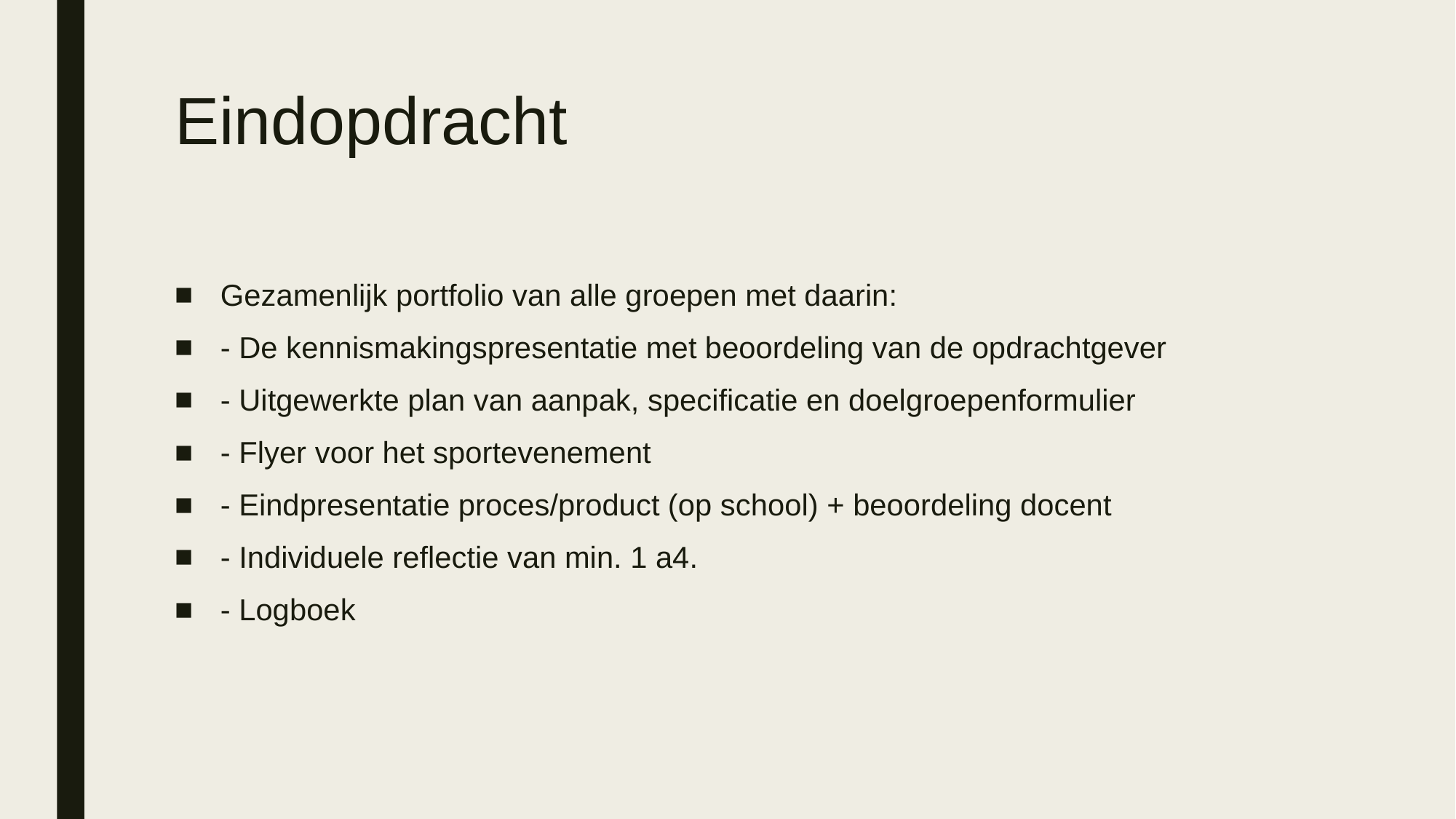

# Eindopdracht
Gezamenlijk portfolio van alle groepen met daarin:
- De kennismakingspresentatie met beoordeling van de opdrachtgever
- Uitgewerkte plan van aanpak, specificatie en doelgroepenformulier
- Flyer voor het sportevenement
- Eindpresentatie proces/product (op school) + beoordeling docent
- Individuele reflectie van min. 1 a4.
- Logboek